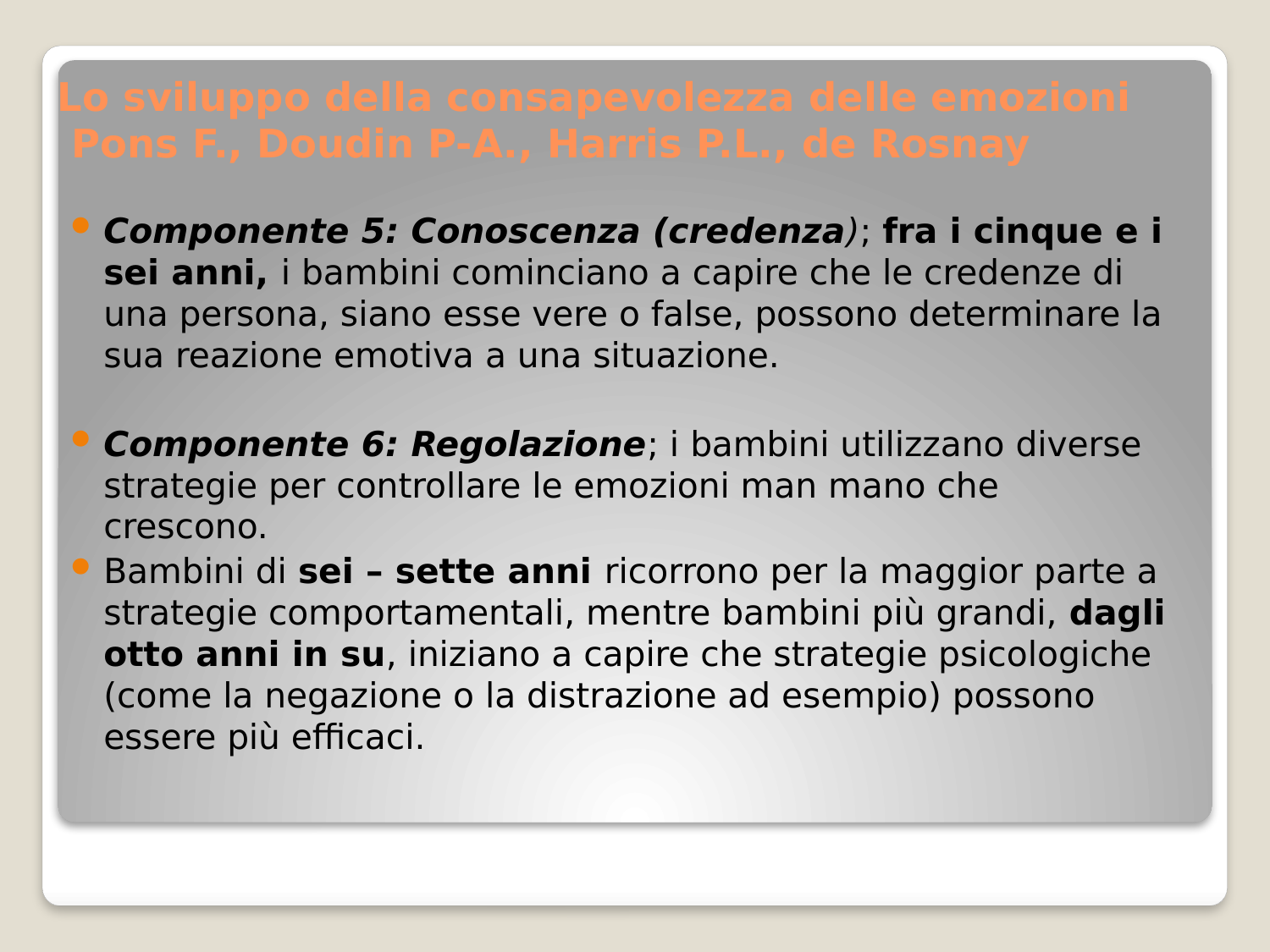

# Lo sviluppo della consapevolezza delle emozioni Pons F., Doudin P-A., Harris P.L., de Rosnay
Componente 5: Conoscenza (credenza); fra i cinque e i sei anni, i bambini cominciano a capire che le credenze di una persona, siano esse vere o false, possono determinare la sua reazione emotiva a una situazione.

Componente 6: Regolazione; i bambini utilizzano diverse strategie per controllare le emozioni man mano che crescono.
Bambini di sei – sette anni ricorrono per la maggior parte a strategie comportamentali, mentre bambini più grandi, dagli otto anni in su, iniziano a capire che strategie psicologiche (come la negazione o la distrazione ad esempio) possono essere più efficaci.